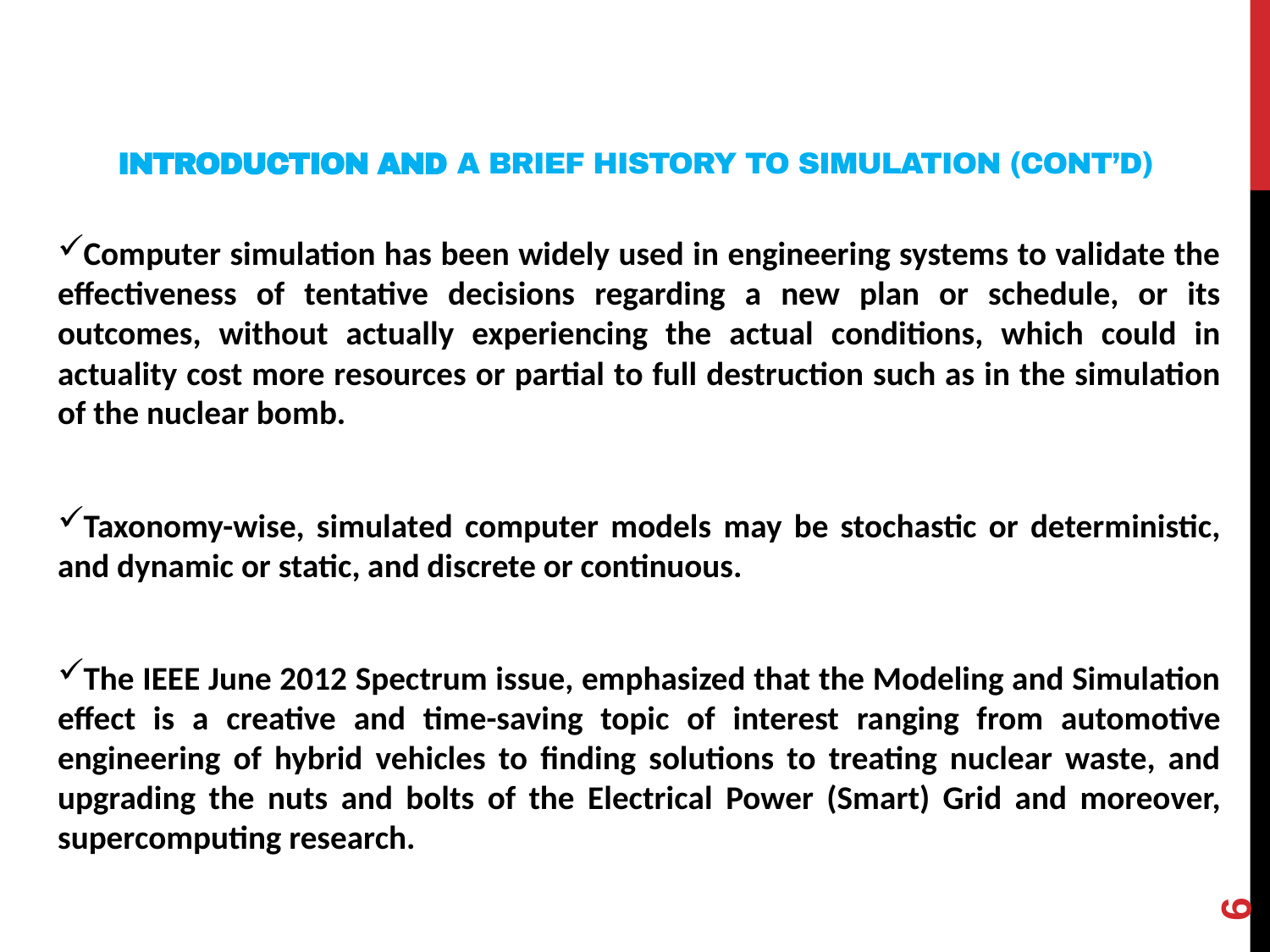

# INTRODUCTION AND a Brief History to Simulation (cont’d)
Computer simulation has been widely used in engineering systems to validate the effectiveness of tentative decisions regarding a new plan or schedule, or its outcomes, without actually experiencing the actual conditions, which could in actuality cost more resources or partial to full destruction such as in the simulation of the nuclear bomb.

Taxonomy-wise, simulated computer models may be stochastic or deterministic, and dynamic or static, and discrete or continuous.

The IEEE June 2012 Spectrum issue, emphasized that the Modeling and Simulation effect is a creative and time-saving topic of interest ranging from automotive engineering of hybrid vehicles to finding solutions to treating nuclear waste, and upgrading the nuts and bolts of the Electrical Power (Smart) Grid and moreover, supercomputing research.

6